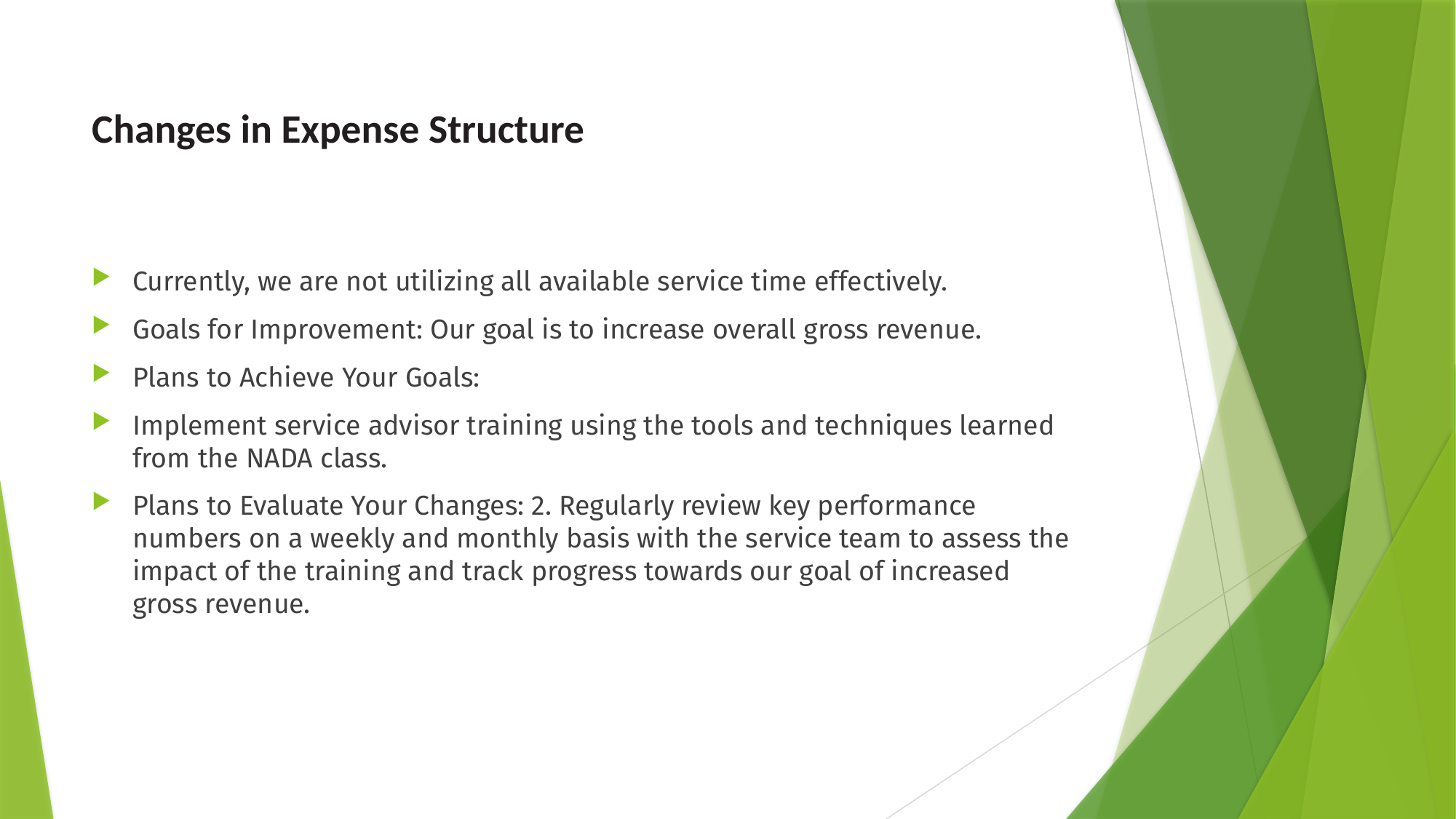

# Changes in Expense Structure
Currently, we are not utilizing all available service time effectively.
Goals for Improvement: Our goal is to increase overall gross revenue.
Plans to Achieve Your Goals:
Implement service advisor training using the tools and techniques learned from the NADA class.
Plans to Evaluate Your Changes: 2. Regularly review key performance numbers on a weekly and monthly basis with the service team to assess the impact of the training and track progress towards our goal of increased gross revenue.